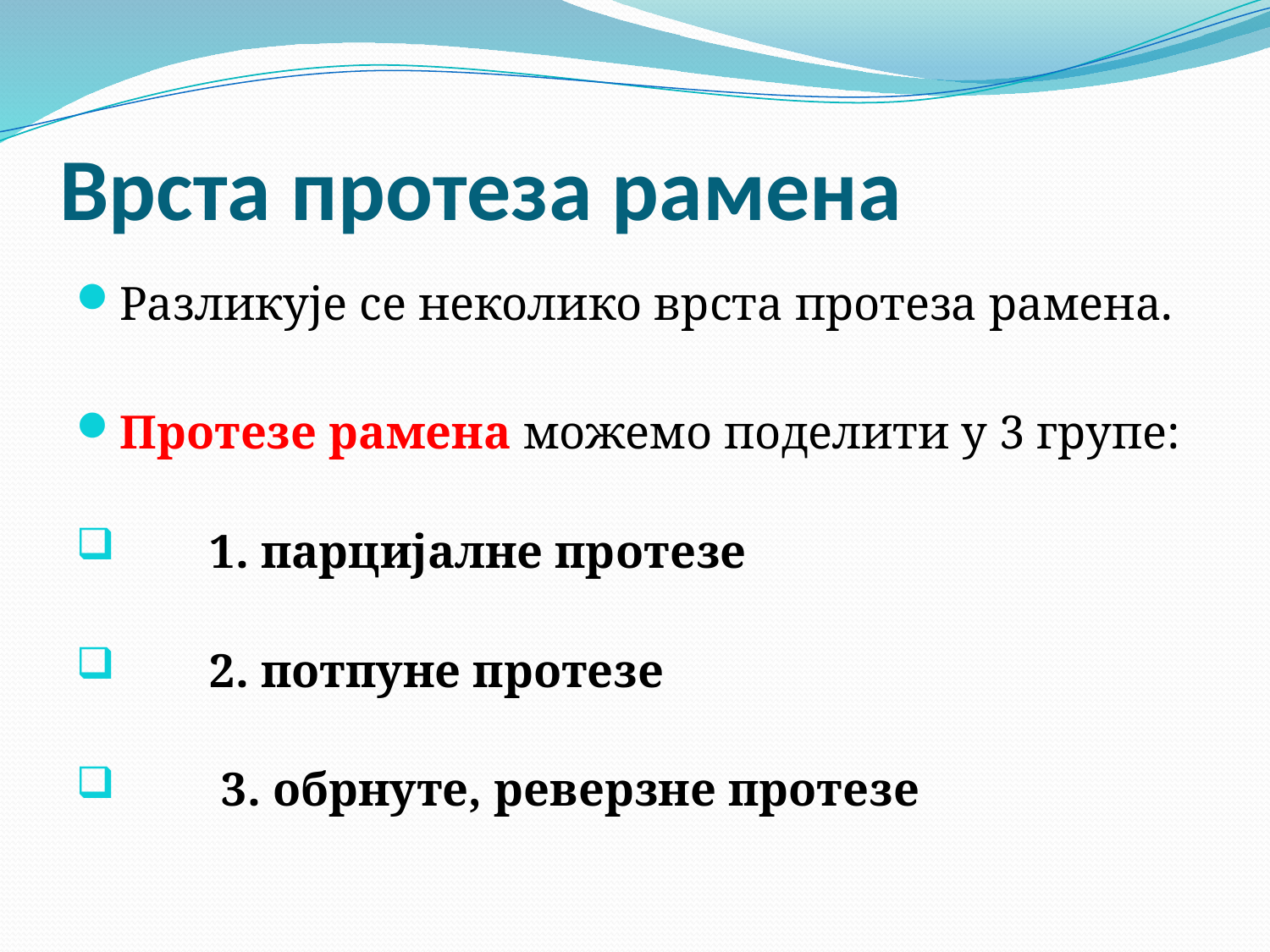

# Врста протеза рамена
Разликује се неколико врста протеза рамена.

Протезе рамена можемо поделити у 3 групе:
        1. парцијалне протезе
        2. потпуне протезе
         3. обрнуте, реверзне протезе